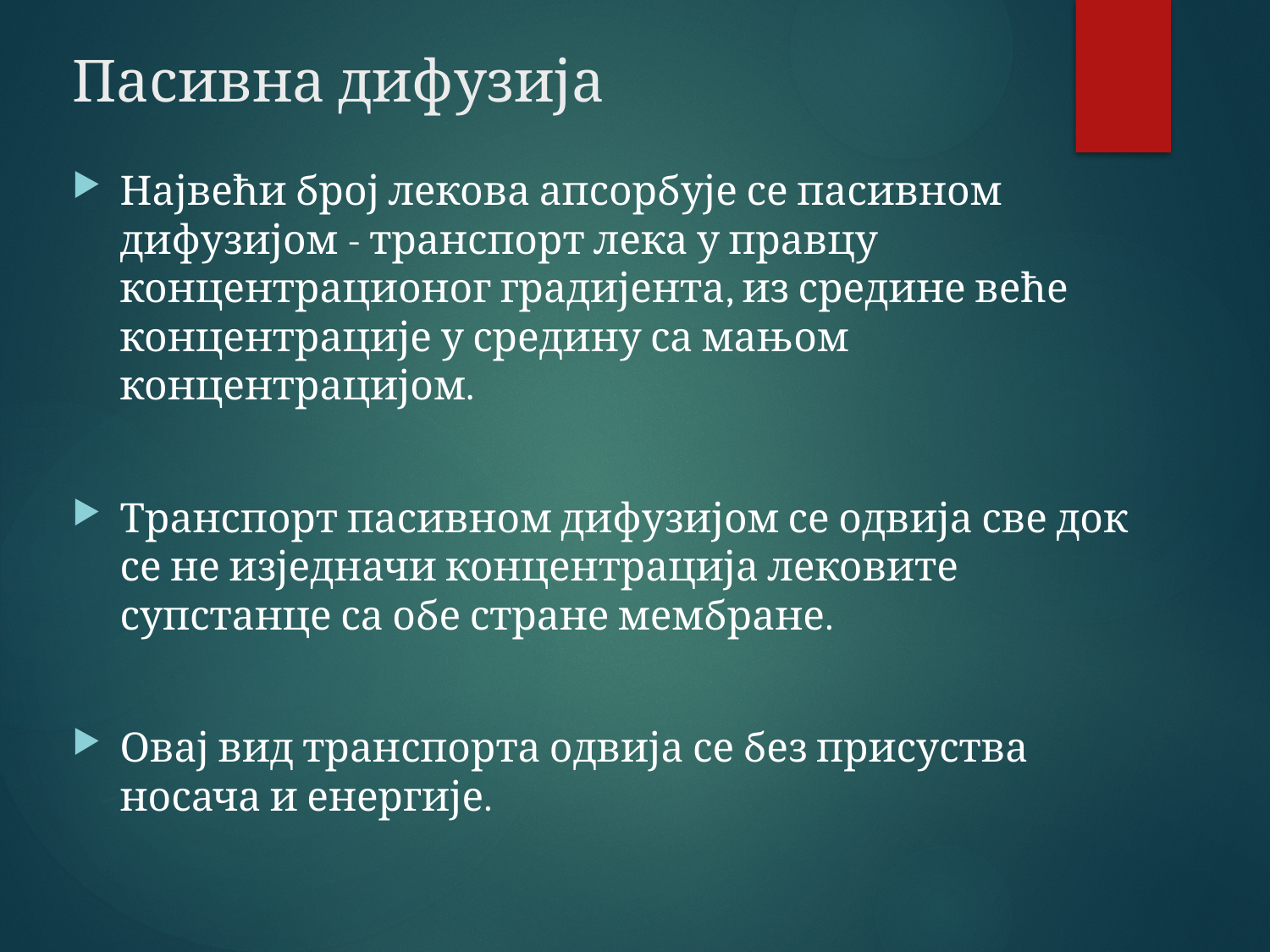

# Пасивна дифузија
Највећи број лекова апсорбује се пасивном дифузијом - транспорт лека у правцу концентрационог градијента, из средине веће концентрације у средину са мањом концентрацијом.

Транспорт пасивном дифузијом се одвија све док се не изједначи концентрација лековите супстанце са обе стране мембране.

Овај вид транспорта одвија се без присуства носача и енергије.